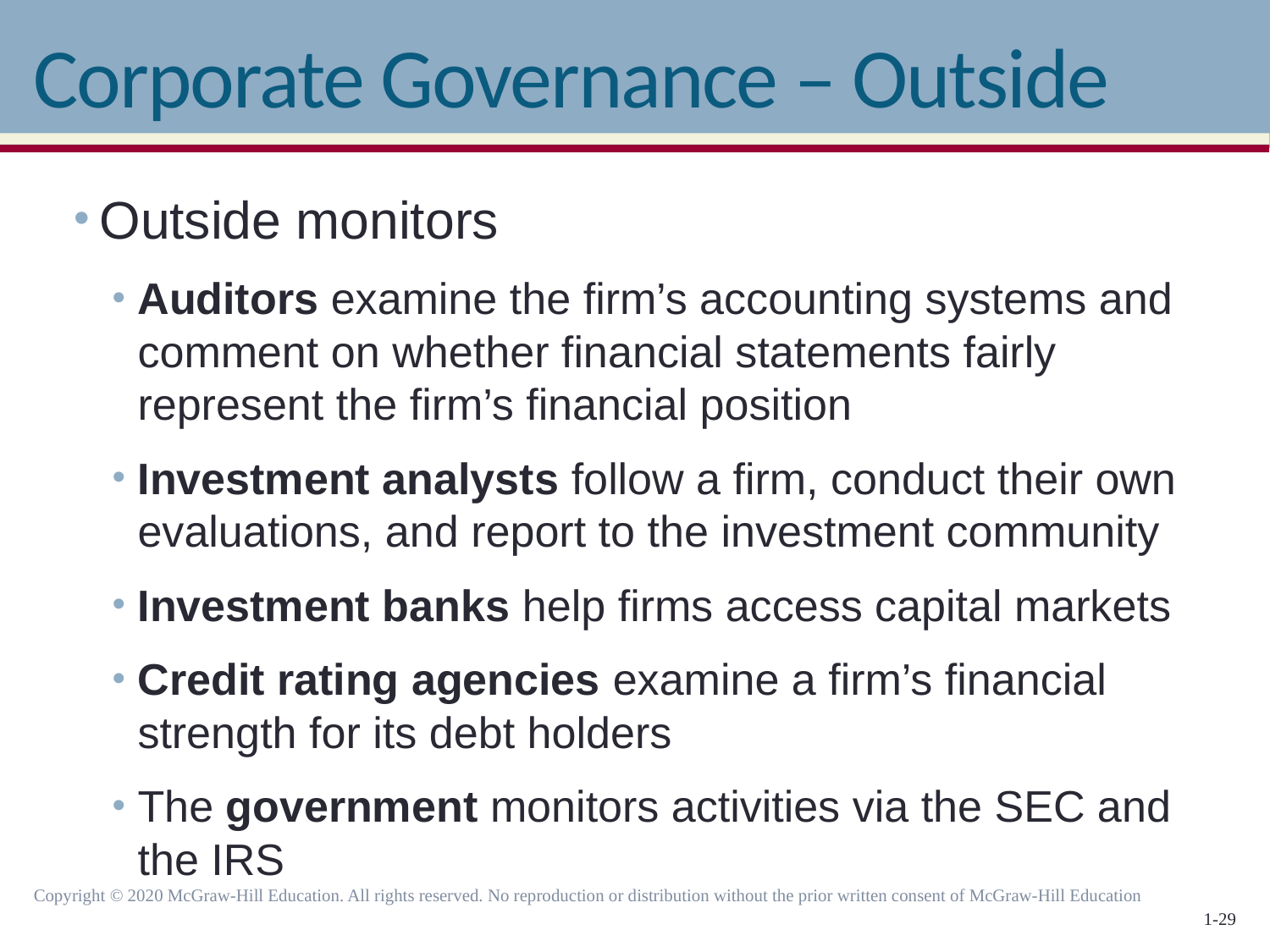

# Corporate Governance – Outside
Outside monitors
Auditors examine the firm’s accounting systems and comment on whether financial statements fairly represent the firm’s financial position
Investment analysts follow a firm, conduct their own evaluations, and report to the investment community
Investment banks help firms access capital markets
Credit rating agencies examine a firm’s financial strength for its debt holders
The government monitors activities via the SEC and the IRS
Copyright © 2020 McGraw-Hill Education. All rights reserved. No reproduction or distribution without the prior written consent of McGraw-Hill Education